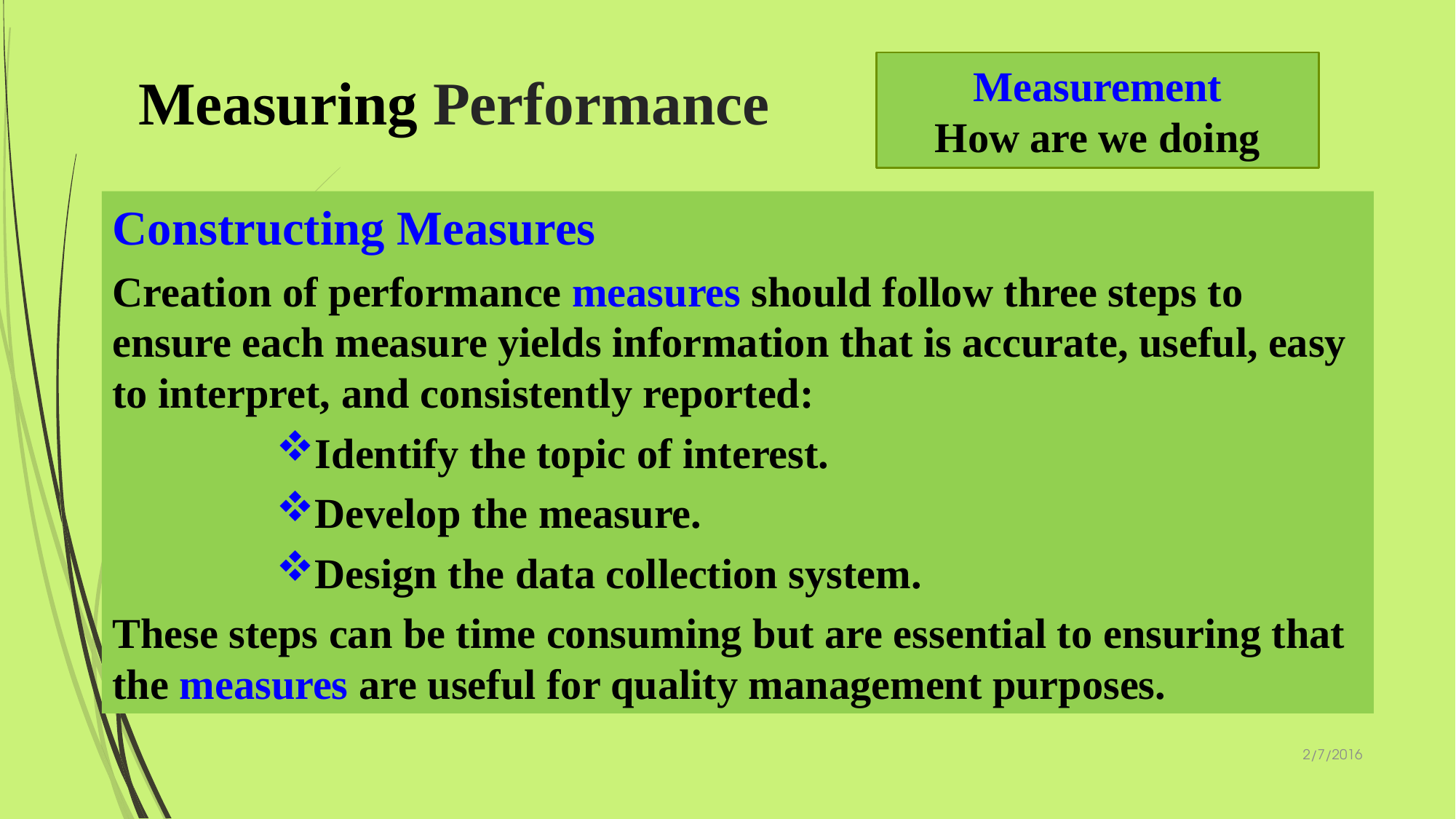

# Measuring Performance
Measurement
How are we doing

Constructing Measures
Creation of performance measures should follow three steps to ensure each measure yields information that is accurate, useful, easy to interpret, and consistently reported:
Identify the topic of interest.
Develop the measure.
Design the data collection system.
These steps can be time consuming but are essential to ensuring that the measures are useful for quality management purposes.
2/7/2016
Mohammed Alnaif Ph.D.